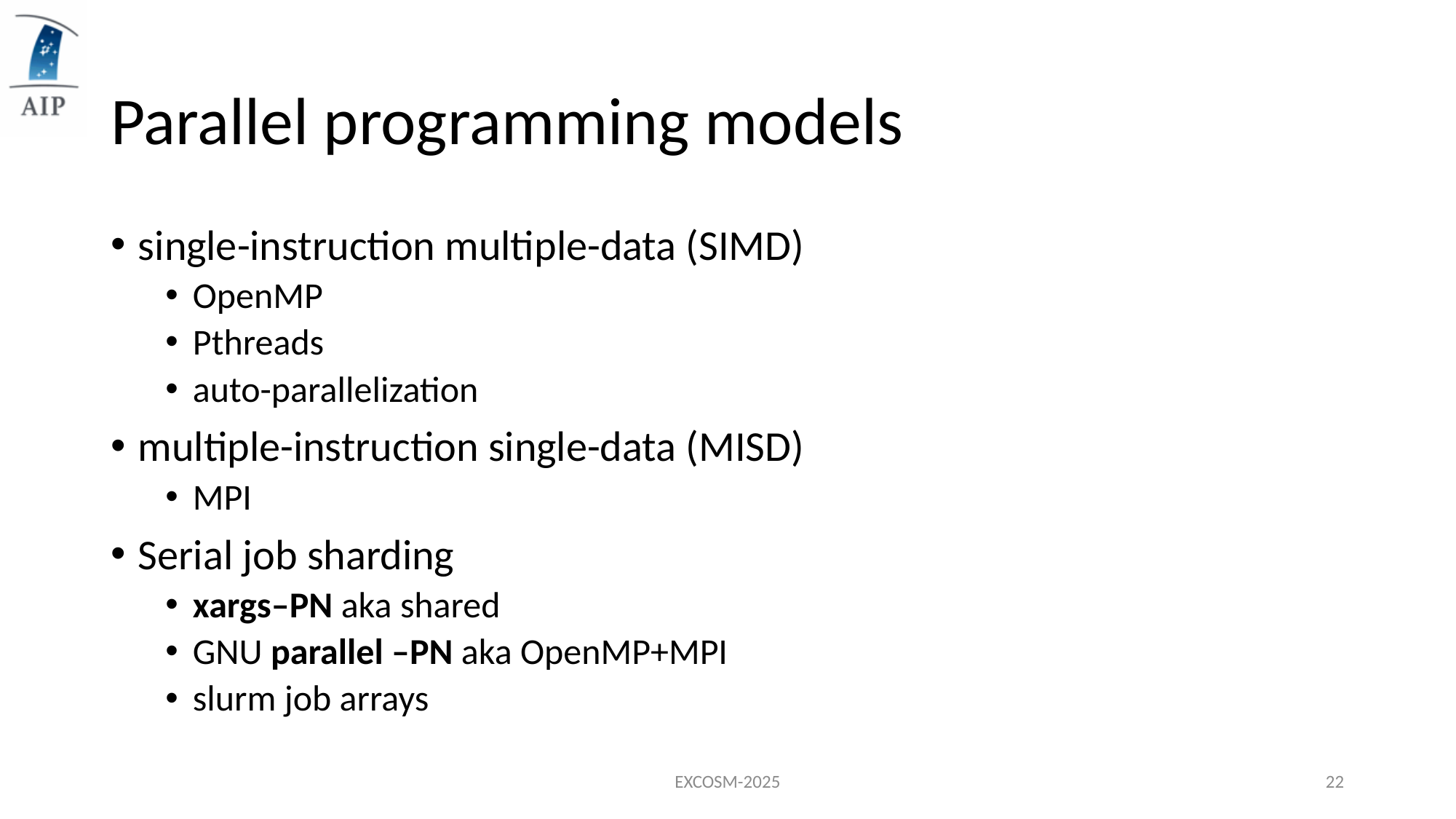

# Parallel programming models
single-instruction multiple-data (SIMD)
OpenMP
Pthreads
auto-parallelization
multiple-instruction single-data (MISD)
MPI
Serial job sharding
xargs–PN aka shared
GNU parallel –PN aka OpenMP+MPI
slurm job arrays
EXCOSM-2025
22